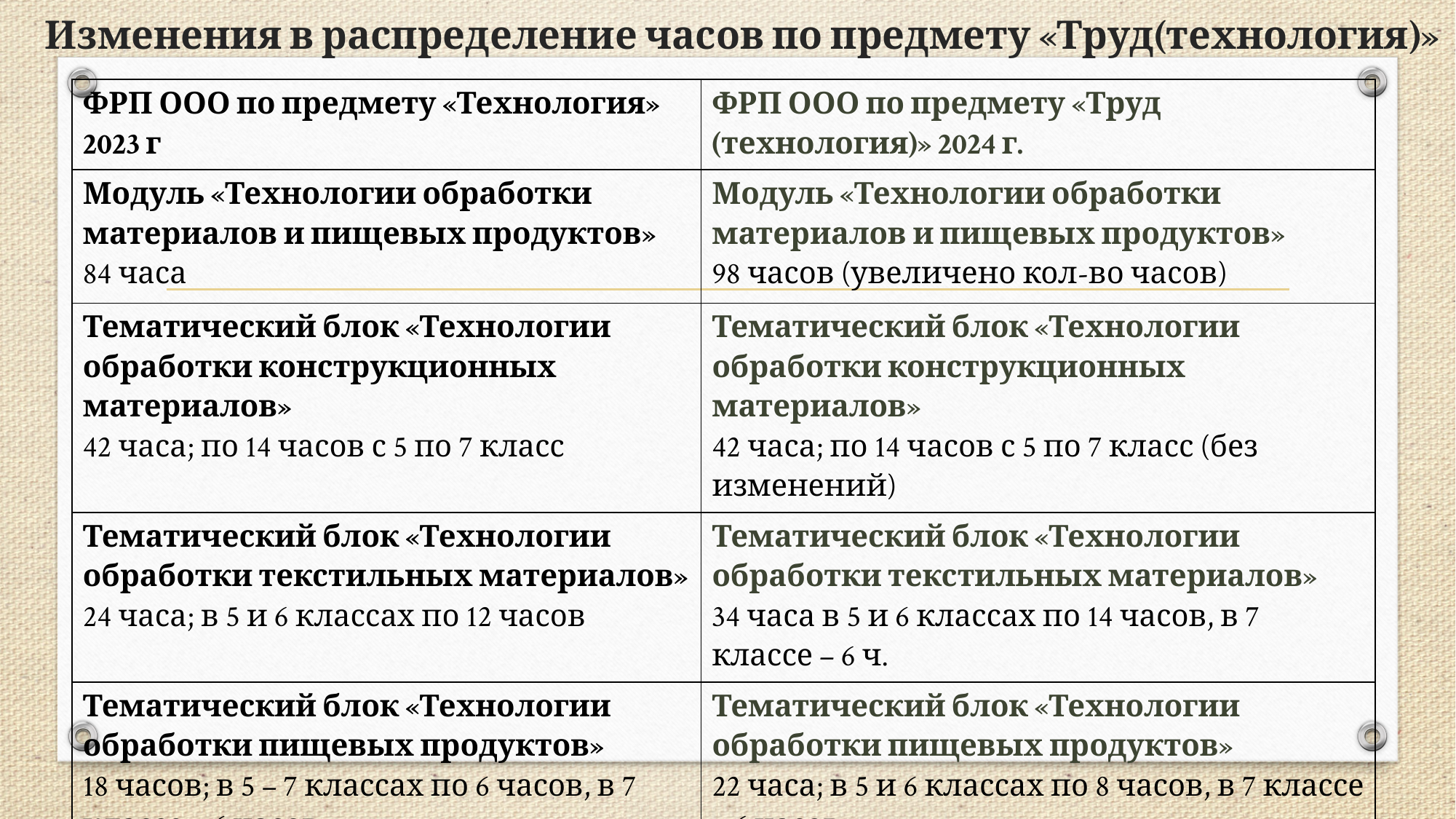

# Изменения в распределение часов по предмету «Труд(технология)»
| ФРП ООО по предмету «Технология» 2023 г | ФРП ООО по предмету «Труд (технология)» 2024 г. |
| --- | --- |
| Модуль «Технологии обработки материалов и пищевых продуктов» 84 часа | Модуль «Технологии обработки материалов и пищевых продуктов» 98 часов (увеличено кол-во часов) |
| Тематический блок «Технологии обработки конструкционных материалов» 42 часа; по 14 часов с 5 по 7 класс | Тематический блок «Технологии обработки конструкционных материалов» 42 часа; по 14 часов с 5 по 7 класс (без изменений) |
| Тематический блок «Технологии обработки текстильных материалов» 24 часа; в 5 и 6 классах по 12 часов | Тематический блок «Технологии обработки текстильных материалов» 34 часа в 5 и 6 классах по 14 часов, в 7 классе – 6 ч. |
| Тематический блок «Технологии обработки пищевых продуктов» 18 часов; в 5 – 7 классах по 6 часов, в 7 классе – 6 часов | Тематический блок «Технологии обработки пищевых продуктов» 22 часа; в 5 и 6 классах по 8 часов, в 7 классе – 6 часов |